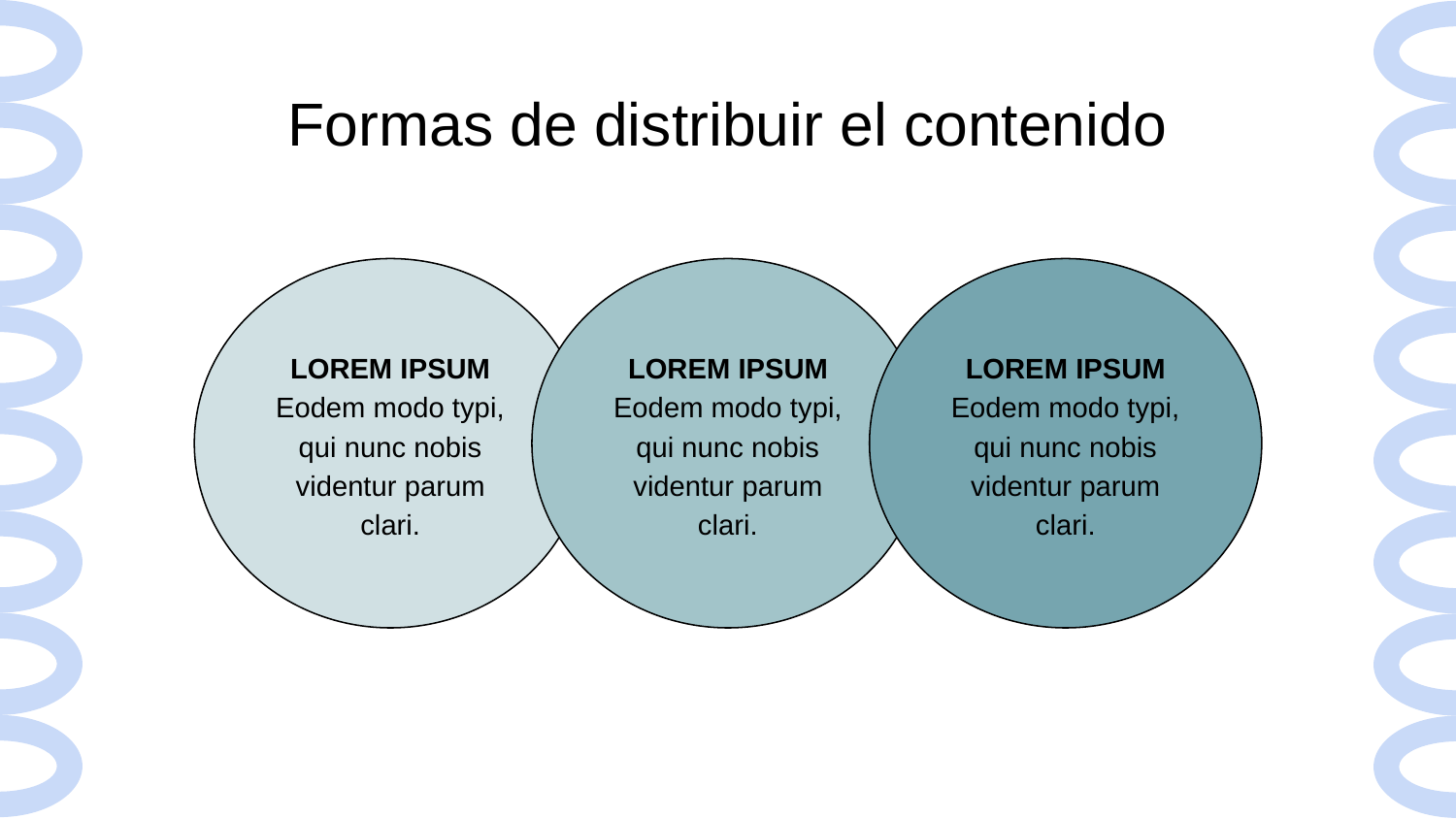

# Formas de distribuir el contenido

LOREM IPSUM
Eodem modo typi, qui nunc nobis videntur parum clari.
LOREM IPSUM
Eodem modo typi, qui nunc nobis videntur parum clari.
LOREM IPSUM
Eodem modo typi, qui nunc nobis videntur parum clari.